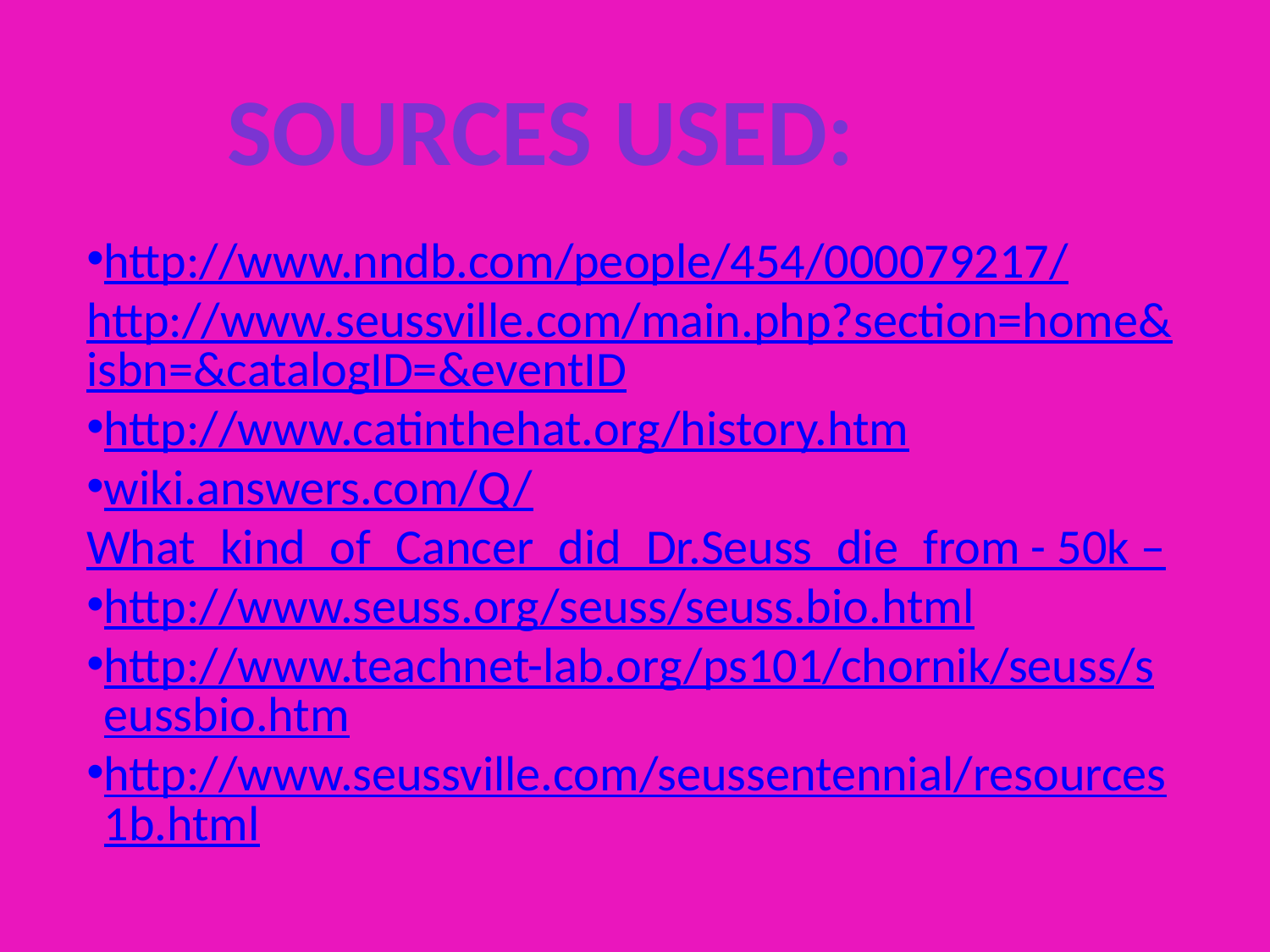

Sources used:
http://www.nndb.com/people/454/000079217/
http://www.seussville.com/main.php?section=home&isbn=&catalogID=&eventID
http://www.catinthehat.org/history.htm
wiki.answers.com/Q/What_kind_of_Cancer_did_Dr.Seuss_die_from - 50k –
http://www.seuss.org/seuss/seuss.bio.html
http://www.teachnet-lab.org/ps101/chornik/seuss/seussbio.htm
http://www.seussville.com/seussentennial/resources1b.html